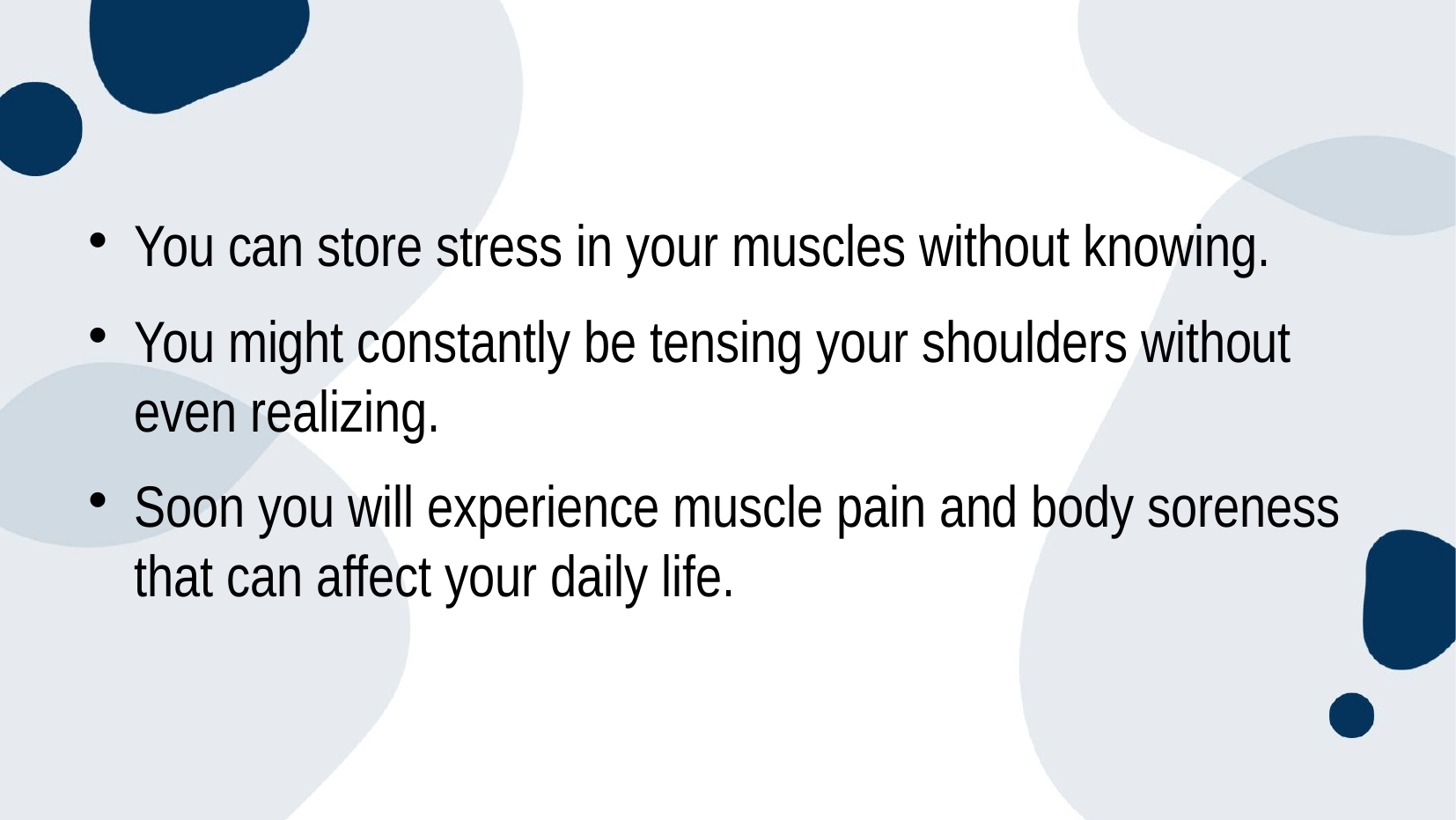

You can store stress in your muscles without knowing.
You might constantly be tensing your shoulders without even realizing.
Soon you will experience muscle pain and body soreness that can affect your daily life.